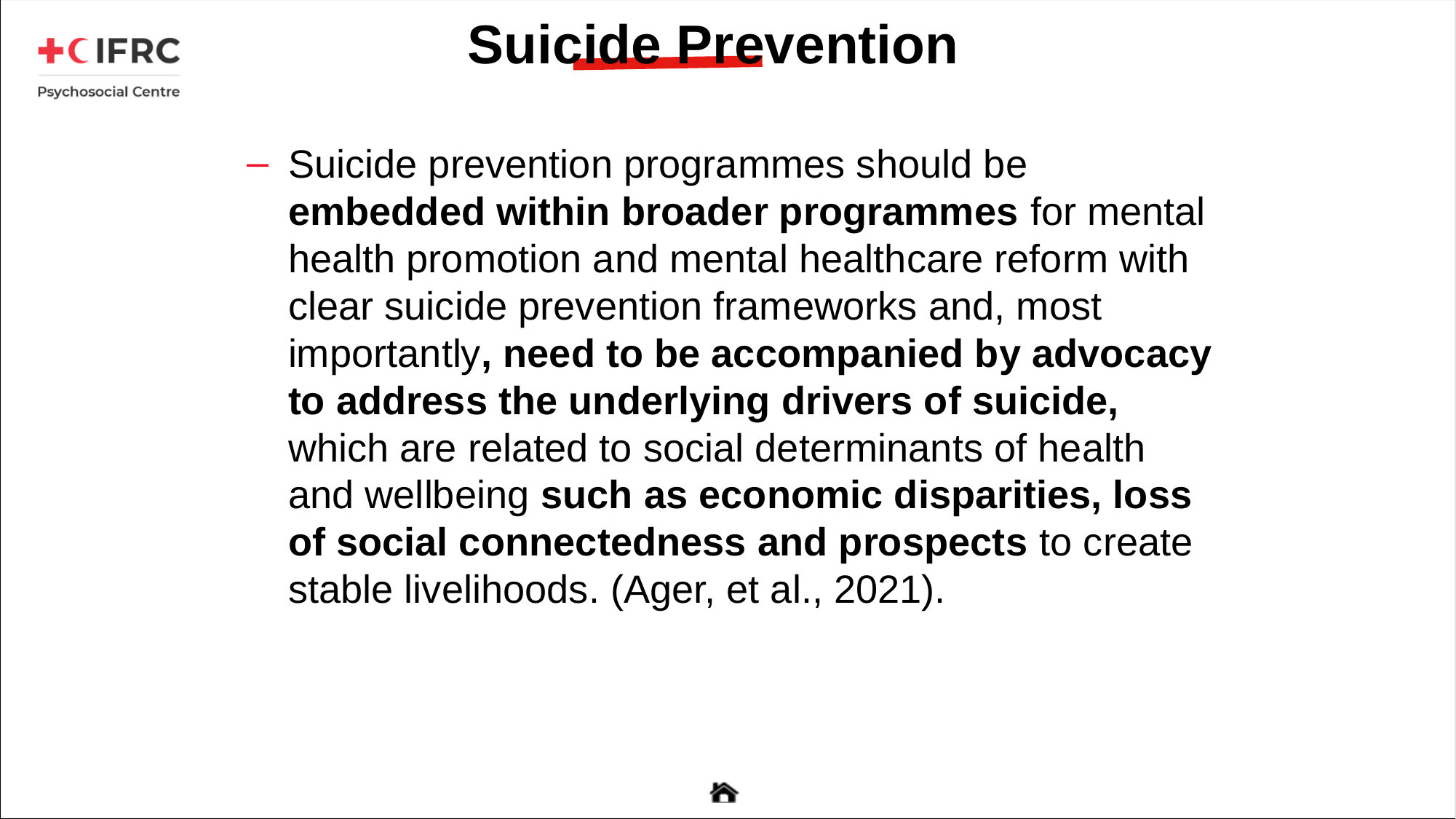

Suicide Prevention
Suicide prevention programmes should be embedded within broader programmes for mental health promotion and mental healthcare reform with clear suicide prevention frameworks and, most importantly, need to be accompanied by advocacy to address the underlying drivers of suicide, which are related to social determinants of health and wellbeing such as economic disparities, loss of social connectedness and prospects to create stable livelihoods. (Ager, et al., 2021).